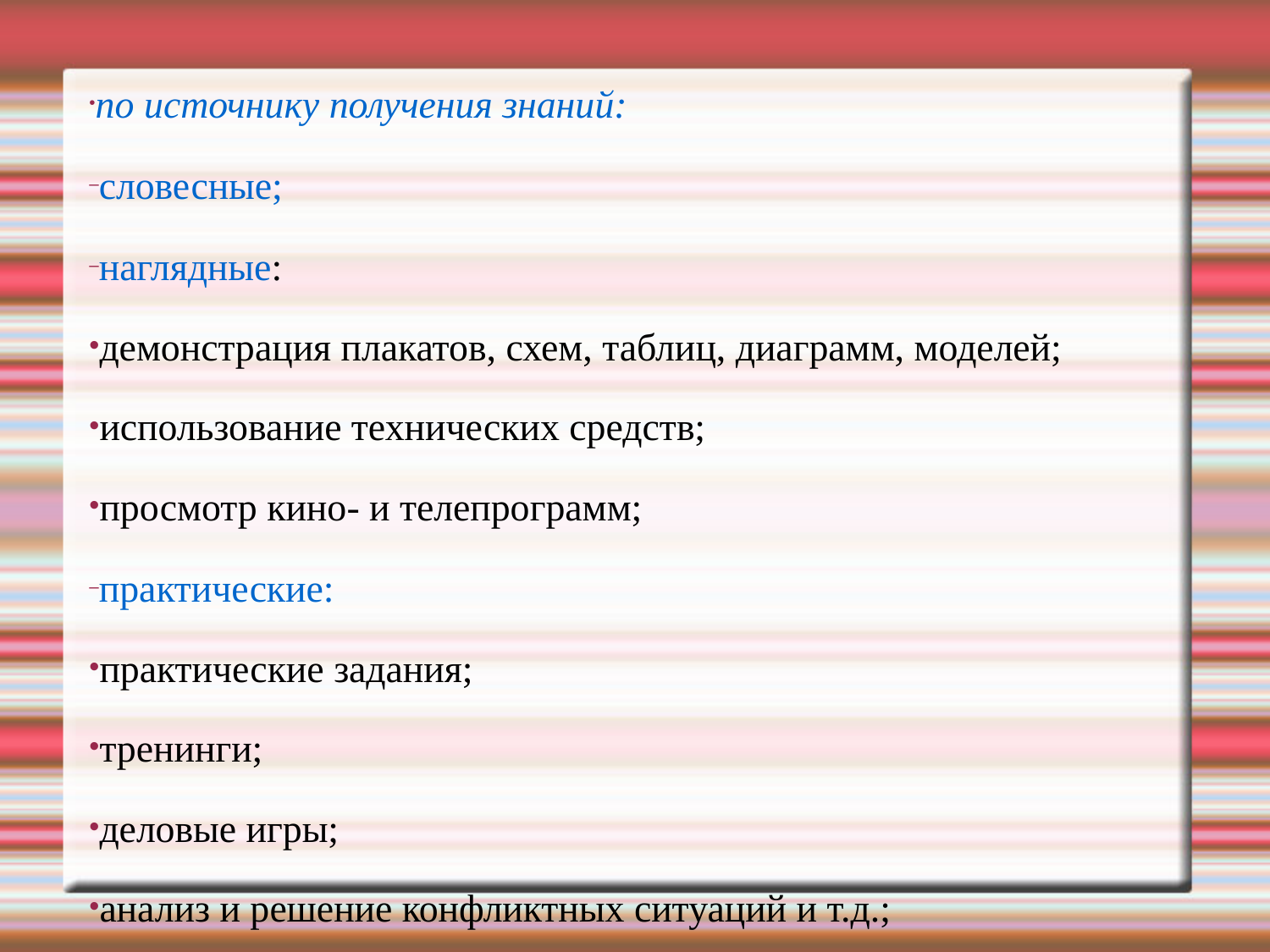

по источнику получения знаний:
словесные;
наглядные:
демонстрация плакатов, схем, таблиц, диаграмм, моделей;
использование технических средств;
просмотр кино- и телепрограмм;
практические:
практические задания;
тренинги;
деловые игры;
анализ и решение конфликтных ситуаций и т.д.;